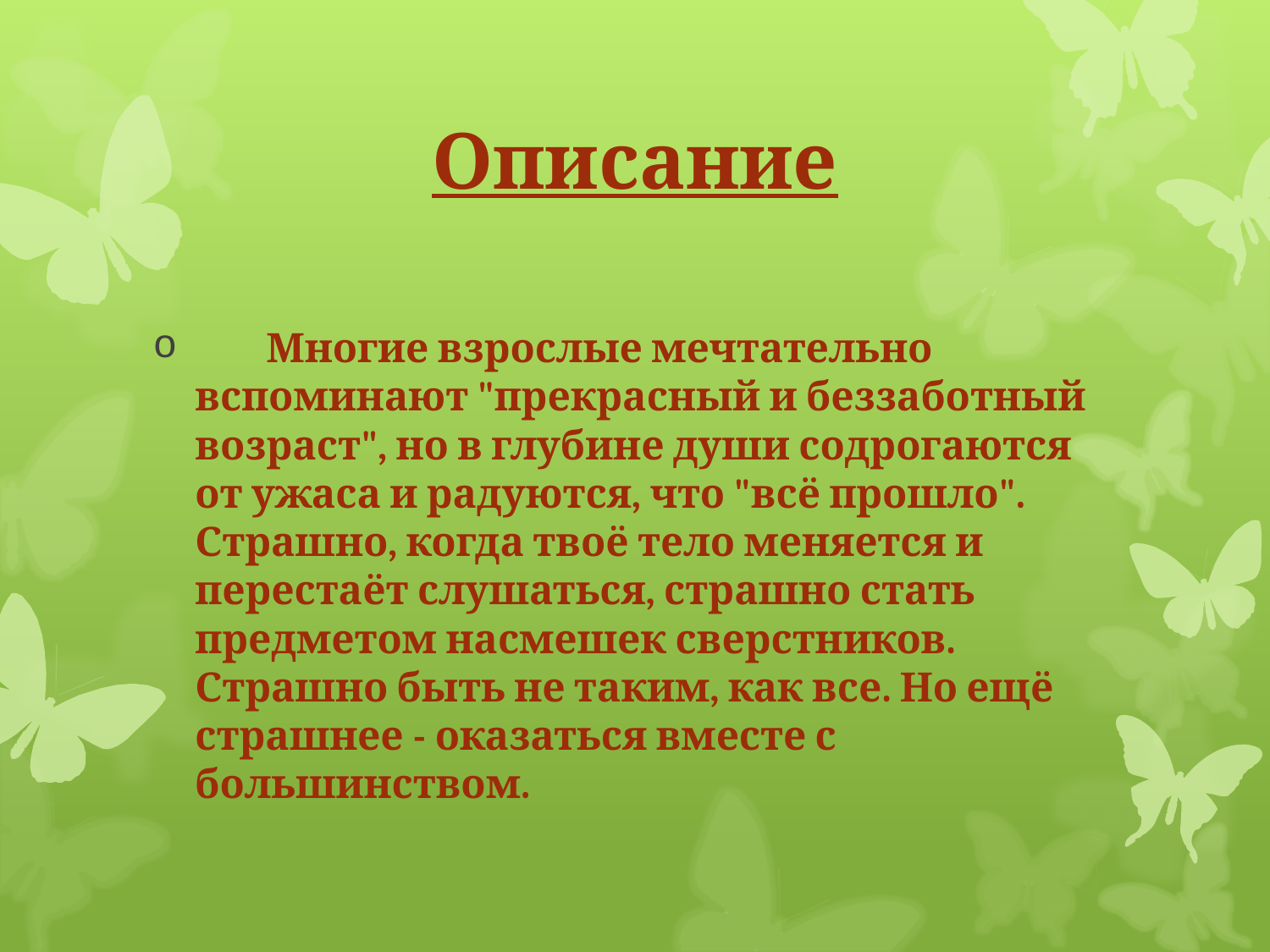

# Описание

        Многие взрослые мечтательно вспоминают "прекрасный и беззаботный возраст", но в глубине души содрогаются от ужаса и радуются, что "всё прошло". Страшно, когда твоё тело меняется и перестаёт слушаться, страшно стать предметом насмешек сверстников. Страшно быть не таким, как все. Но ещё страшнее - оказаться вместе с большинством.